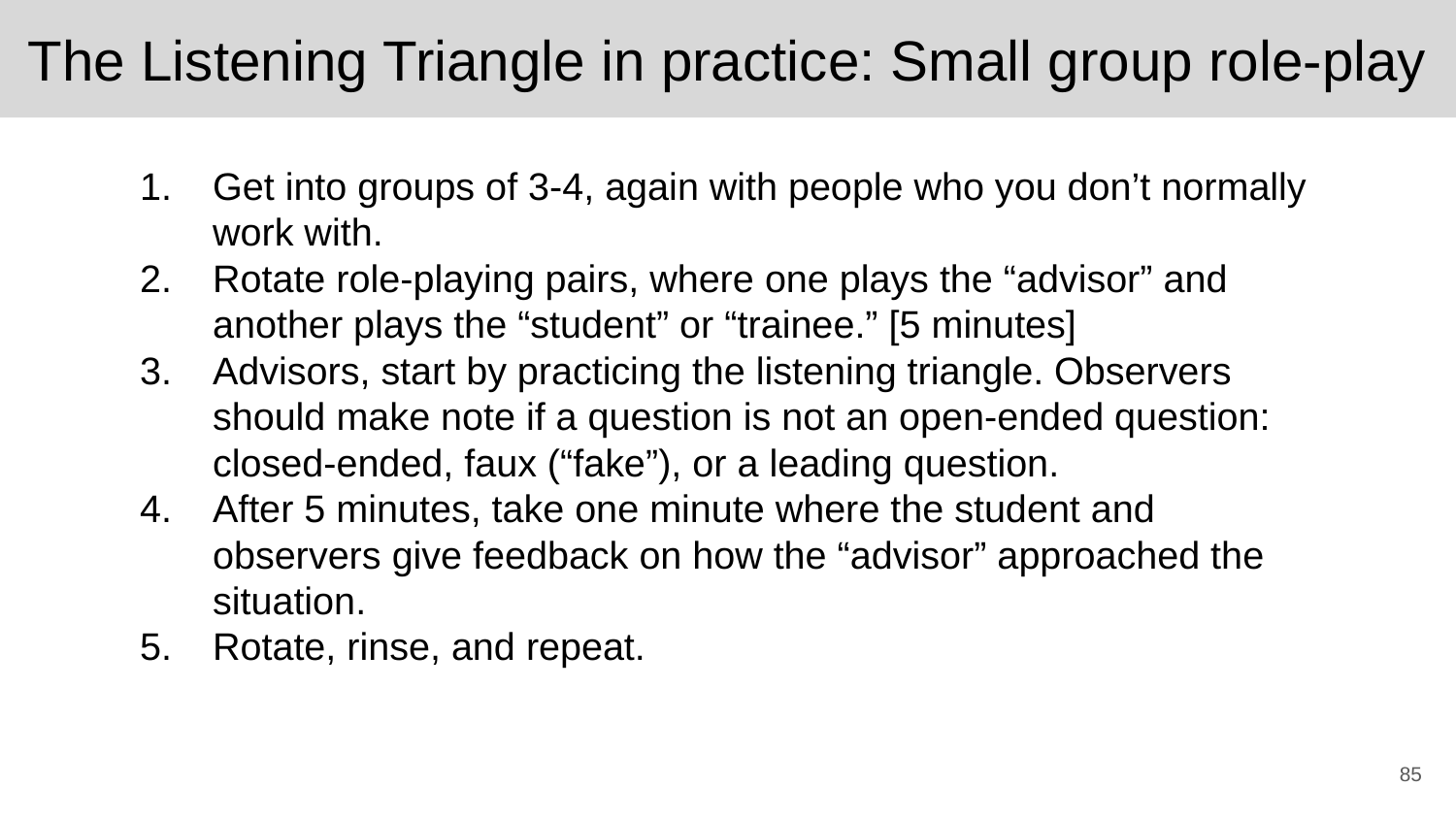

# The Listening Triangle in practice: Small group role-play
Get into groups of 3-4, again with people who you don’t normally work with.
Rotate role-playing pairs, where one plays the “advisor” and another plays the “student” or “trainee.” [5 minutes]
Advisors, start by practicing the listening triangle. Observers should make note if a question is not an open-ended question: closed-ended, faux (“fake”), or a leading question.
After 5 minutes, take one minute where the student and observers give feedback on how the “advisor” approached the situation.
Rotate, rinse, and repeat.

85